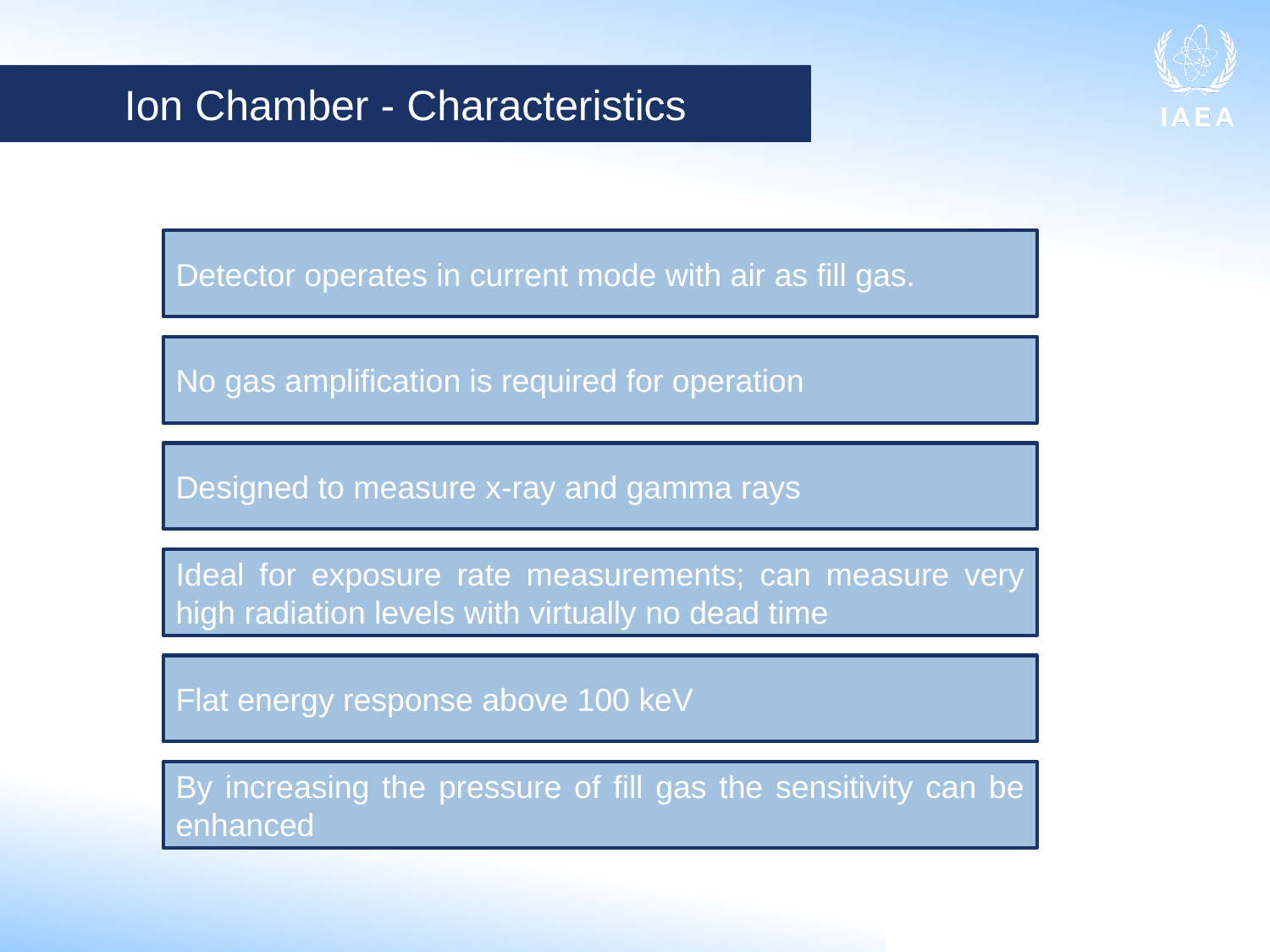

Ion Chamber - Characteristics

Detector operates in current mode with air as fill gas.

No gas amplification is required for operation

Designed to measure x-ray and gamma rays
Ideal for exposure rate measurements; can measure very high radiation levels with virtually no dead time
Flat energy response above 100 keV
By increasing the pressure of fill gas the sensitivity can be enhanced